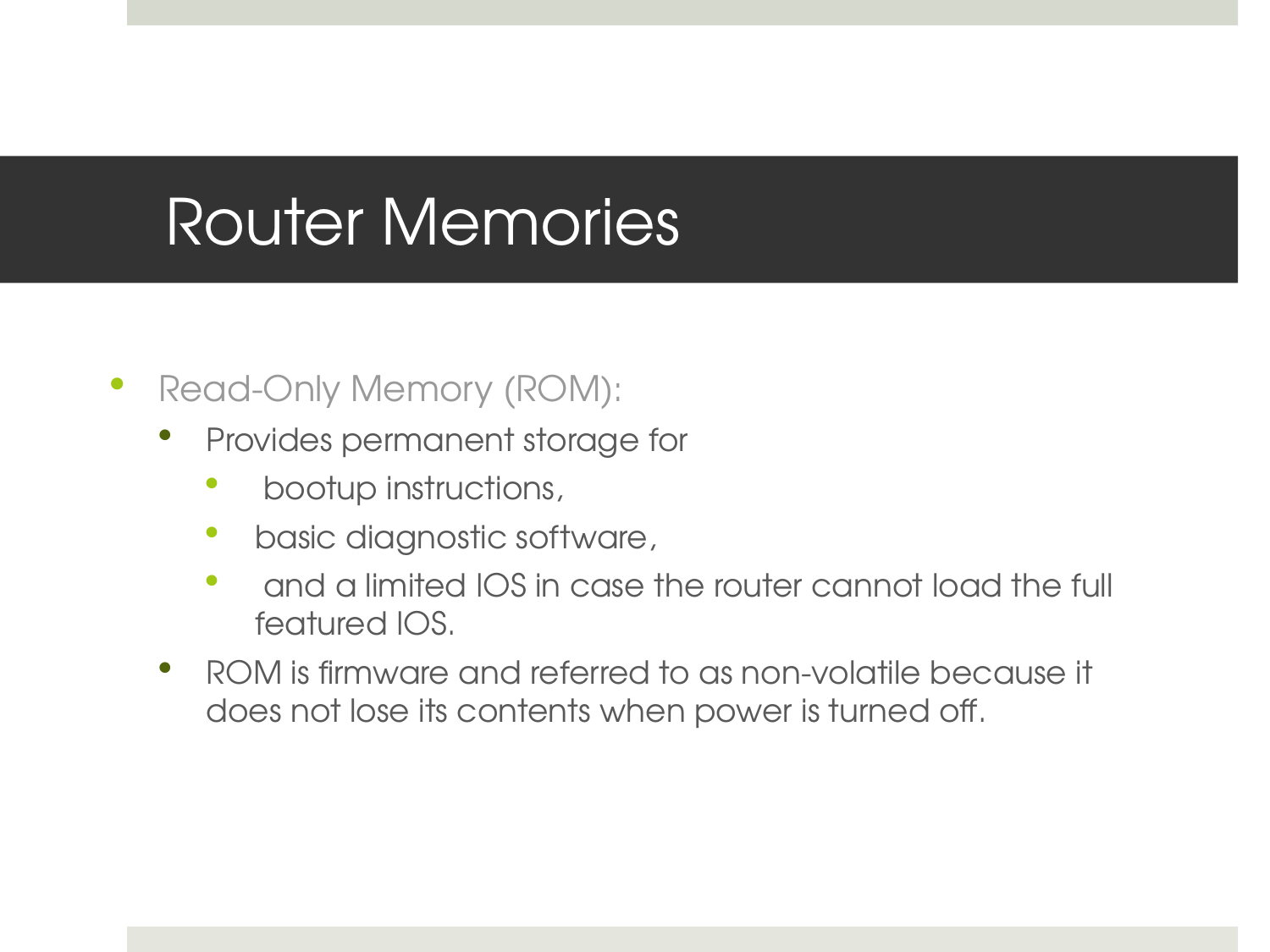

# Router Memories
Read-Only Memory (ROM):
Provides permanent storage for
 bootup instructions,
basic diagnostic software,
 and a limited IOS in case the router cannot load the full featured IOS.
ROM is firmware and referred to as non-volatile because it does not lose its contents when power is turned off.